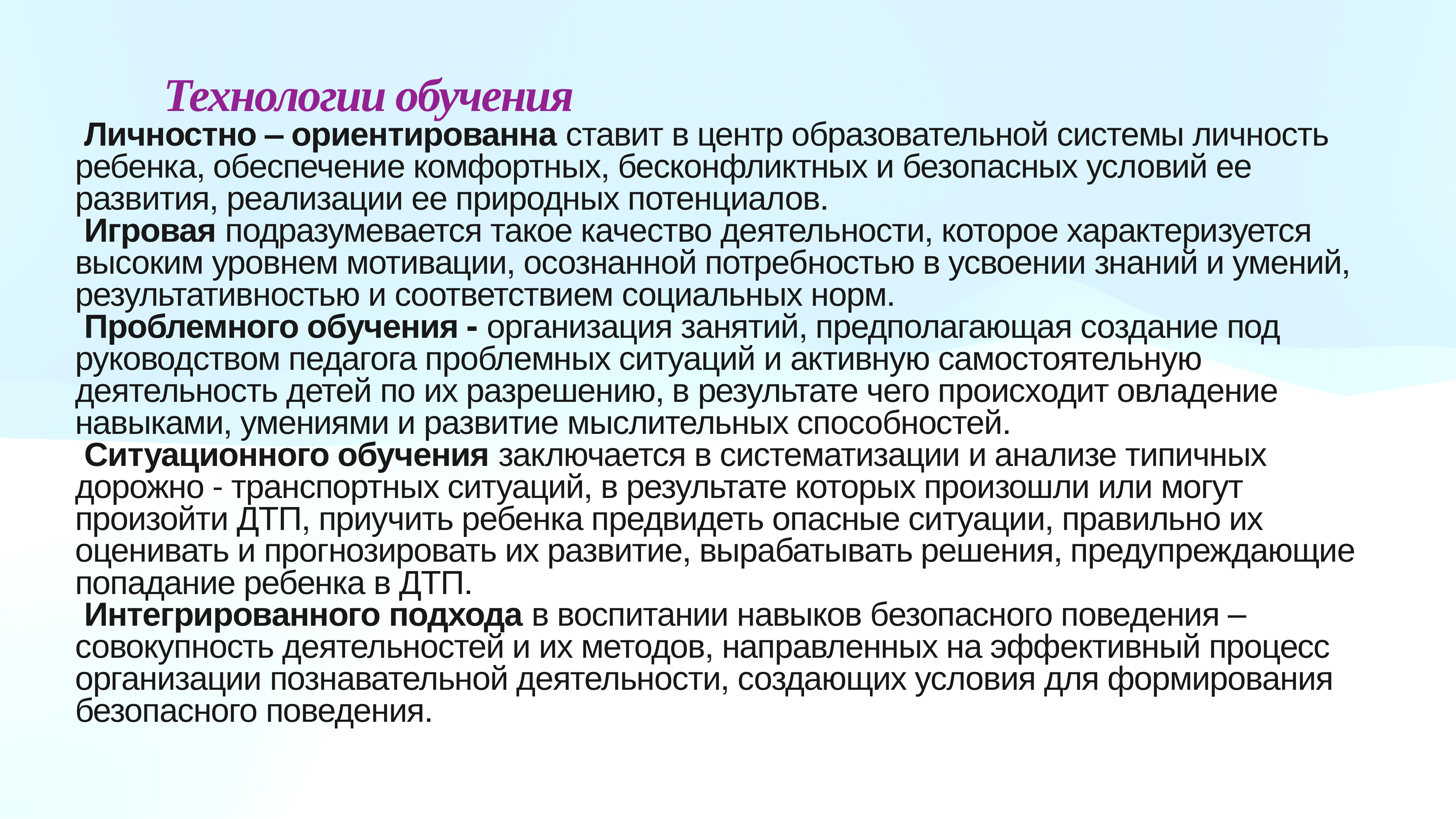

Технологии обучения
 Личностно – ориентированна ставит в центр образовательной системы личность ребенка, обеспечение комфортных, бесконфликтных и безопасных условий ее развития, реализации ее природных потенциалов.
 Игровая подразумевается такое качество деятельности, которое характеризуется высоким уровнем мотивации, осознанной потребностью в усвоении знаний и умений, результативностью и соответствием социальных норм.
 Проблемного обучения - организация занятий, предполагающая создание под руководством педагога проблемных ситуаций и активную самостоятельную деятельность детей по их разрешению, в результате чего происходит овладение  навыками, умениями и развитие мыслительных способностей.
 Ситуационного обучения заключается в систематизации и анализе типичных дорожно - транспортных ситуаций, в результате которых произошли или могут произойти ДТП, приучить ребенка предвидеть опасные ситуации, правильно их оценивать и прогнозировать их развитие, вырабатывать решения, предупреждающие попадание ребенка в ДТП.
 Интегрированного подхода в воспитании навыков безопасного поведения – совокупность деятельностей и их методов, направленных на эффективный процесс организации познавательной деятельности, создающих условия для формирования безопасного поведения.